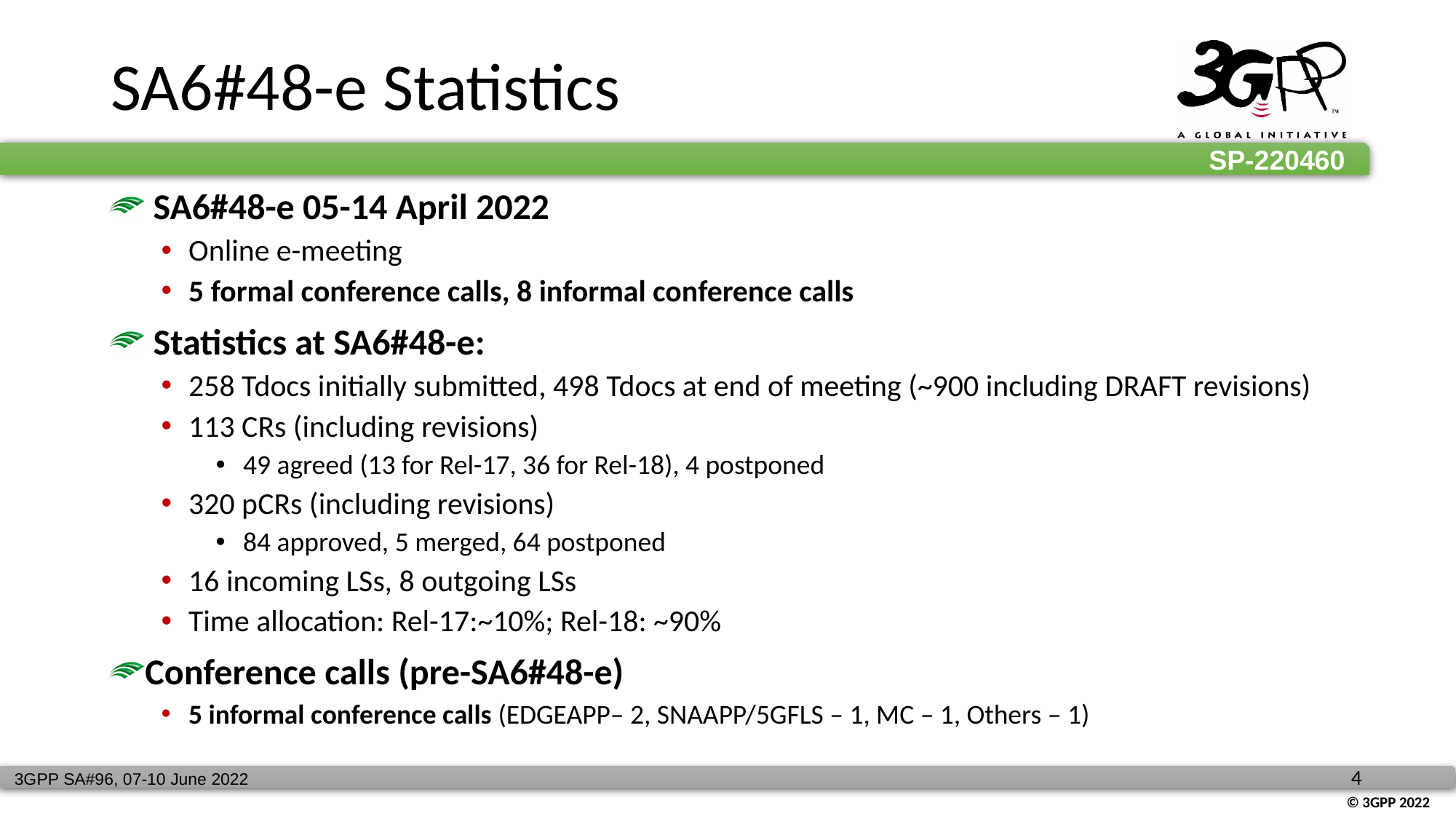

SA6#48-e Statistics
 SA6#48-e 05-14 April 2022
Online e-meeting
5 formal conference calls, 8 informal conference calls
 Statistics at SA6#48-e:
258 Tdocs initially submitted, 498 Tdocs at end of meeting (~900 including DRAFT revisions)
113 CRs (including revisions)
49 agreed (13 for Rel-17, 36 for Rel-18), 4 postponed
320 pCRs (including revisions)
84 approved, 5 merged, 64 postponed
16 incoming LSs, 8 outgoing LSs
Time allocation: Rel-17:~10%; Rel-18: ~90%
Conference calls (pre-SA6#48-e)
5 informal conference calls (EDGEAPP– 2, SNAAPP/5GFLS – 1, MC – 1, Others – 1)